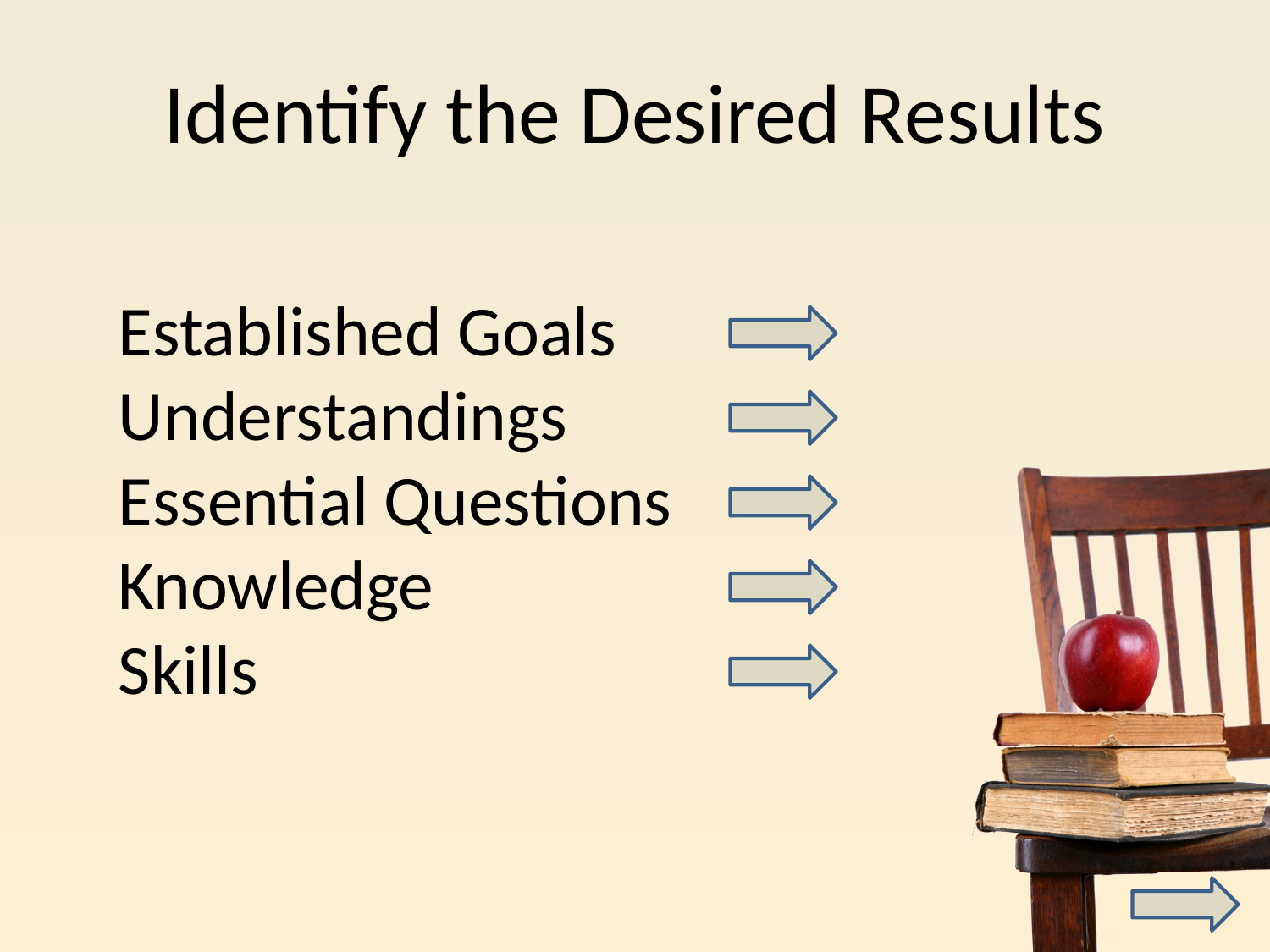

Identify the Desired Results
Established Goals
Understandings
Essential Questions
Knowledge
Skills